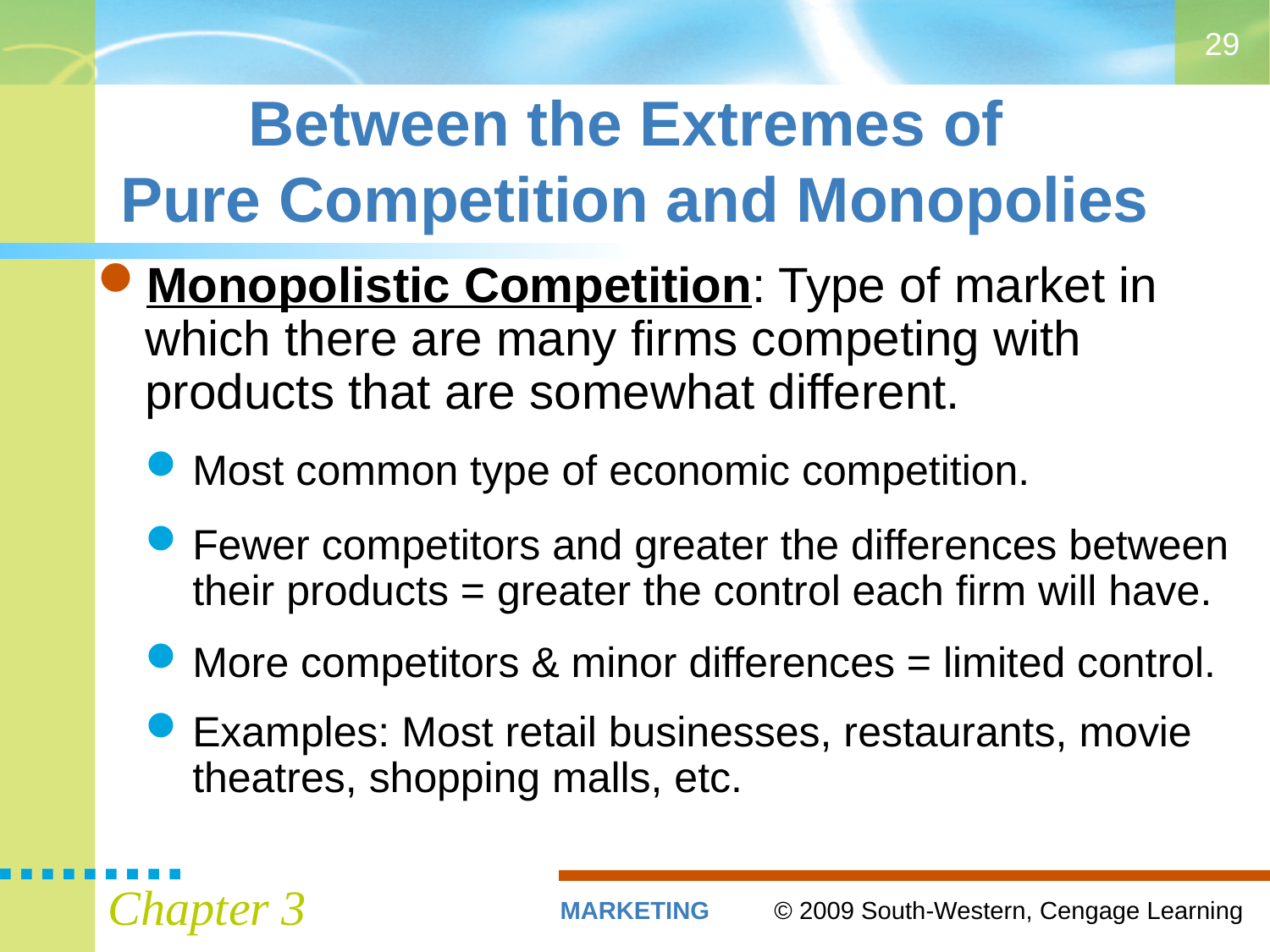

29
# Between the Extremes of Pure Competition and Monopolies
Monopolistic Competition: Type of market in which there are many firms competing with products that are somewhat different.

Most common type of economic competition.

Fewer competitors and greater the differences between their products = greater the control each firm will have.

More competitors & minor differences = limited control.
Examples: Most retail businesses, restaurants, movie theatres, shopping malls, etc.

Chapter 3